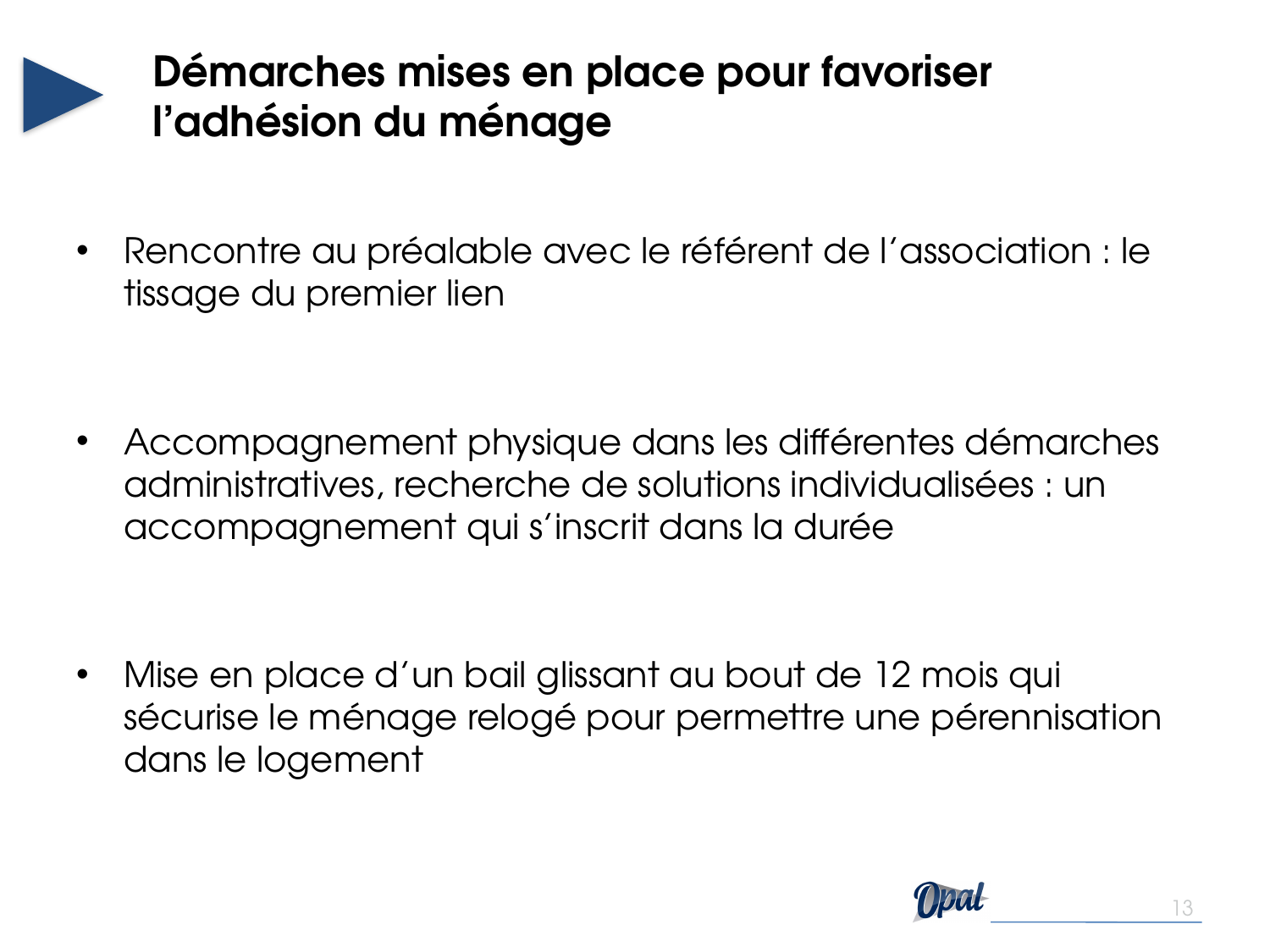

# Démarches mises en place pour favoriser l’adhésion du ménage
Rencontre au préalable avec le référent de l’association : le tissage du premier lien

Accompagnement physique dans les différentes démarches administratives, recherche de solutions individualisées : un accompagnement qui s’inscrit dans la durée

Mise en place d’un bail glissant au bout de 12 mois qui sécurise le ménage relogé pour permettre une pérennisation dans le logement
13